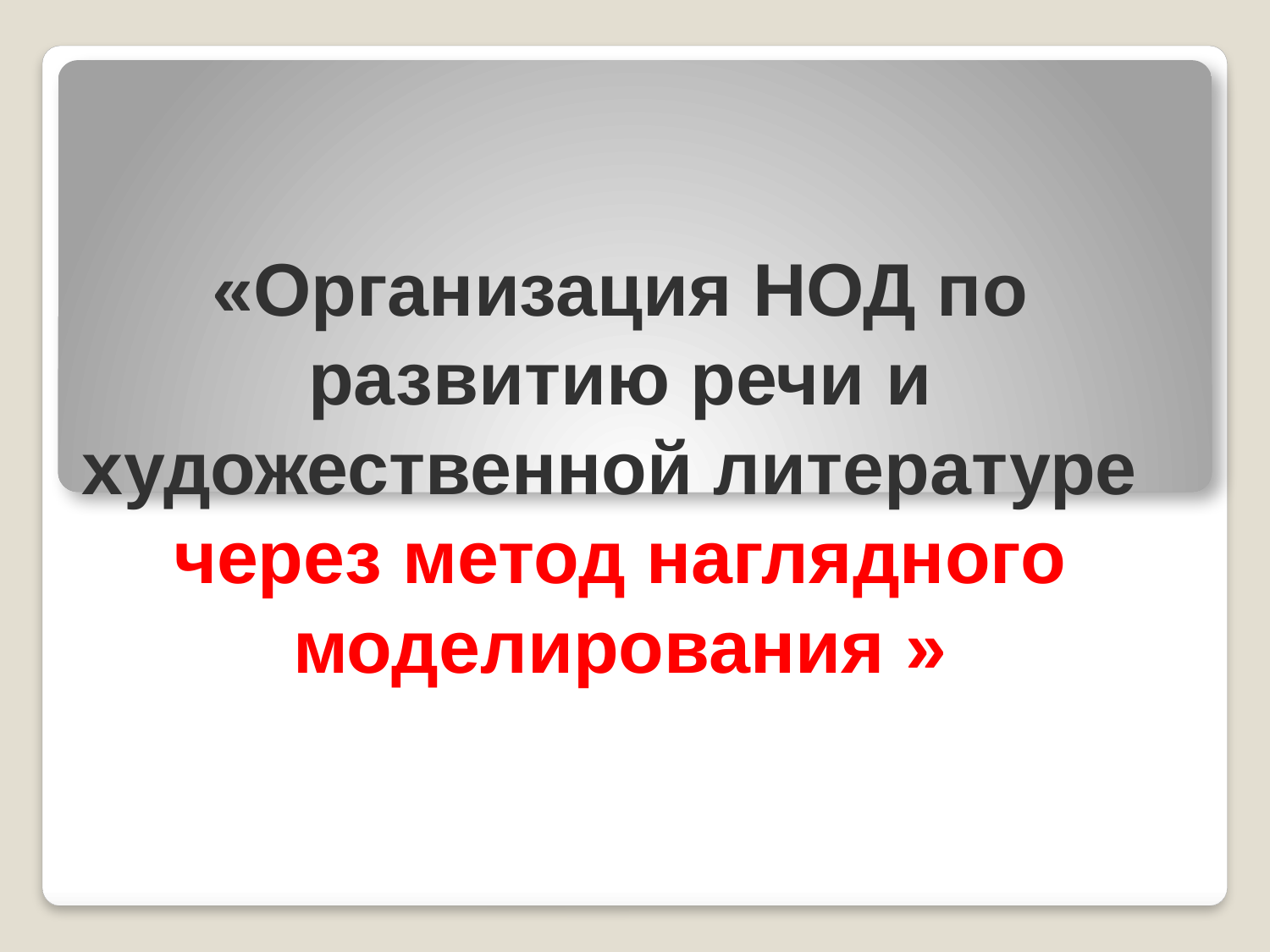

# «Организация НОД по развитию речи и художественной литературе через метод наглядного моделирования »